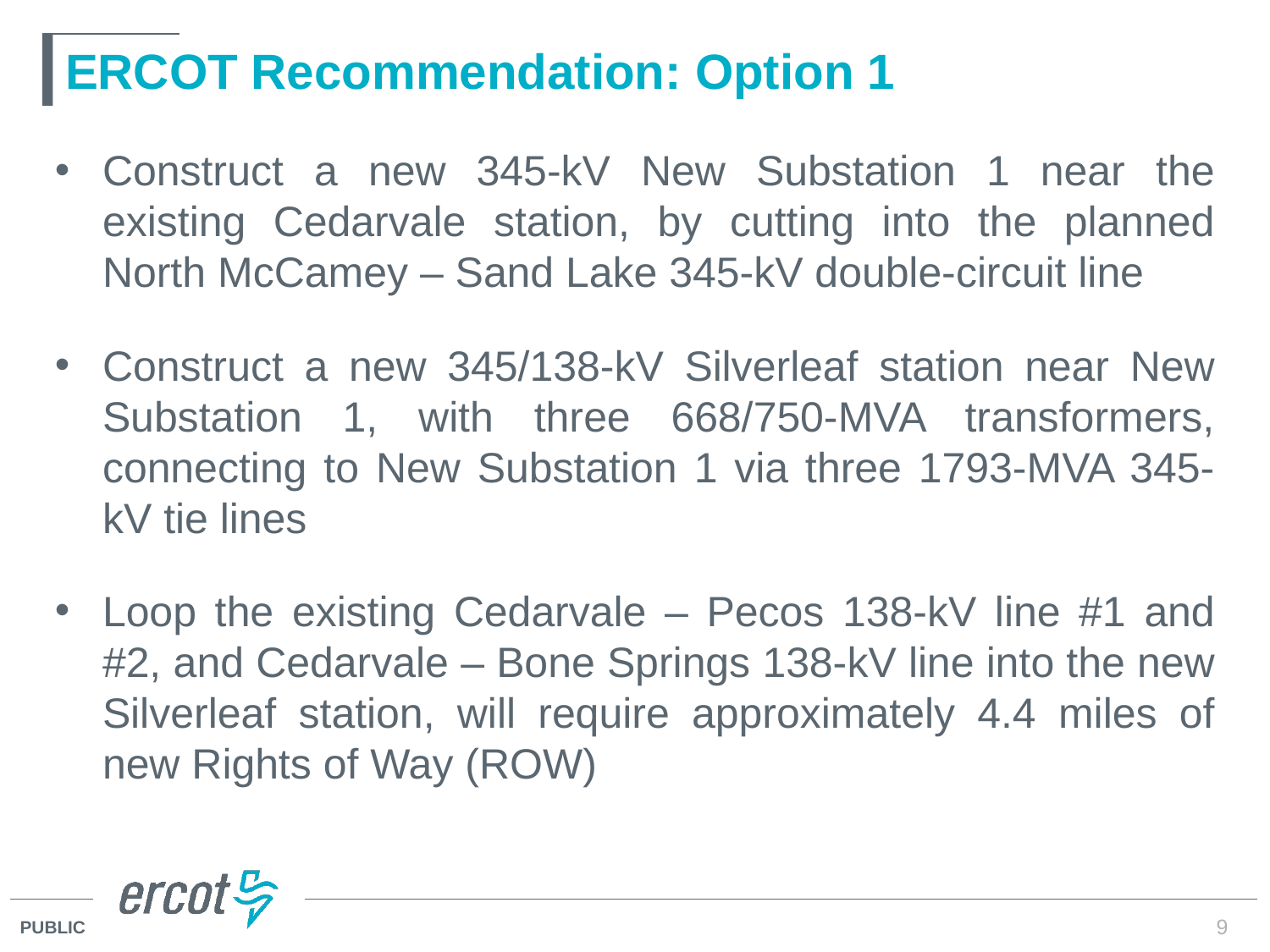

# ERCOT Recommendation: Option 1
Construct a new 345-kV New Substation 1 near the existing Cedarvale station, by cutting into the planned North McCamey – Sand Lake 345-kV double-circuit line
Construct a new 345/138-kV Silverleaf station near New Substation 1, with three 668/750-MVA transformers, connecting to New Substation 1 via three 1793-MVA 345-kV tie lines
Loop the existing Cedarvale – Pecos 138-kV line #1 and #2, and Cedarvale – Bone Springs 138-kV line into the new Silverleaf station, will require approximately 4.4 miles of new Rights of Way (ROW)
9